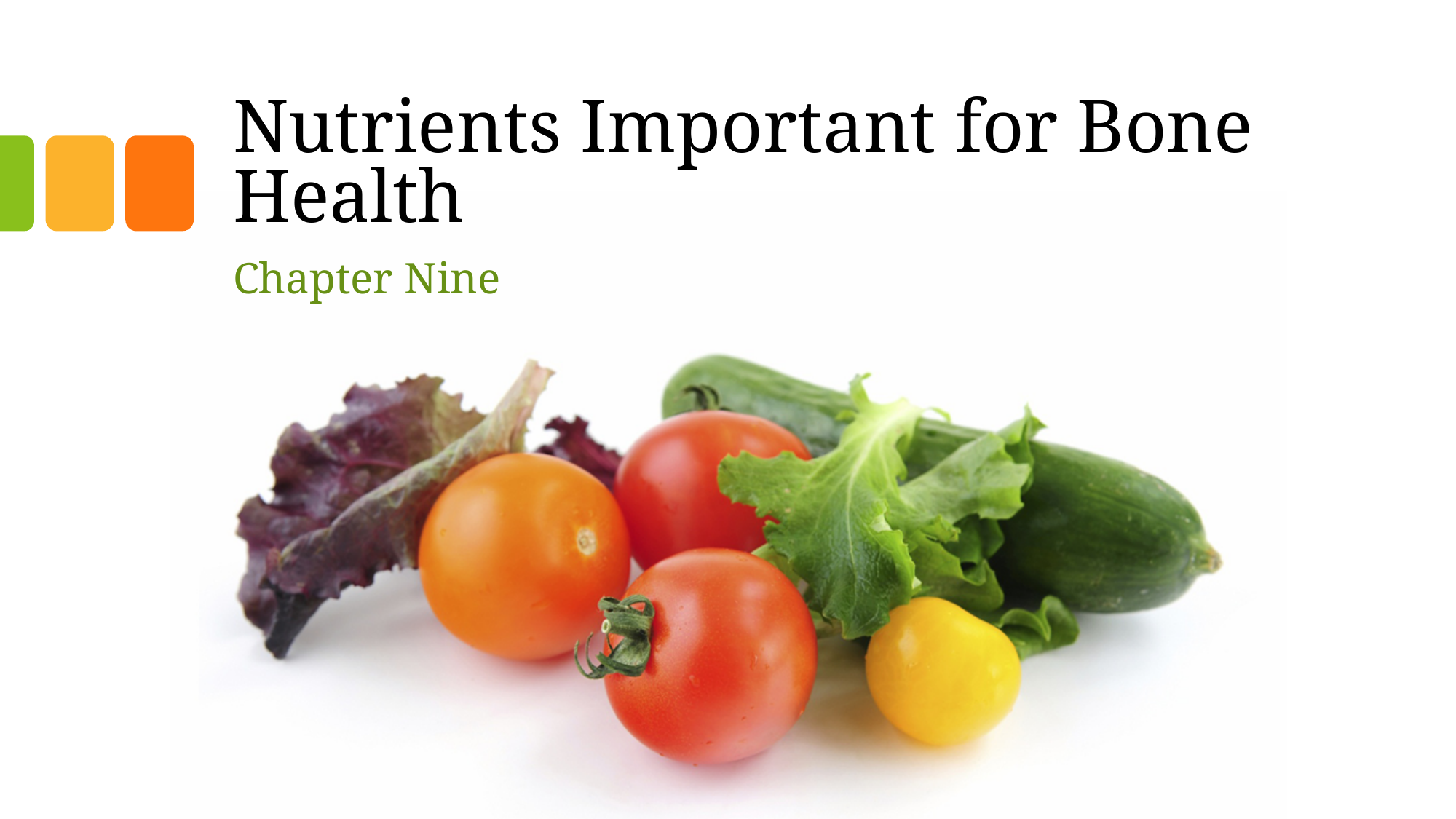

# Nutrients Important for Bone Health
Chapter Nine